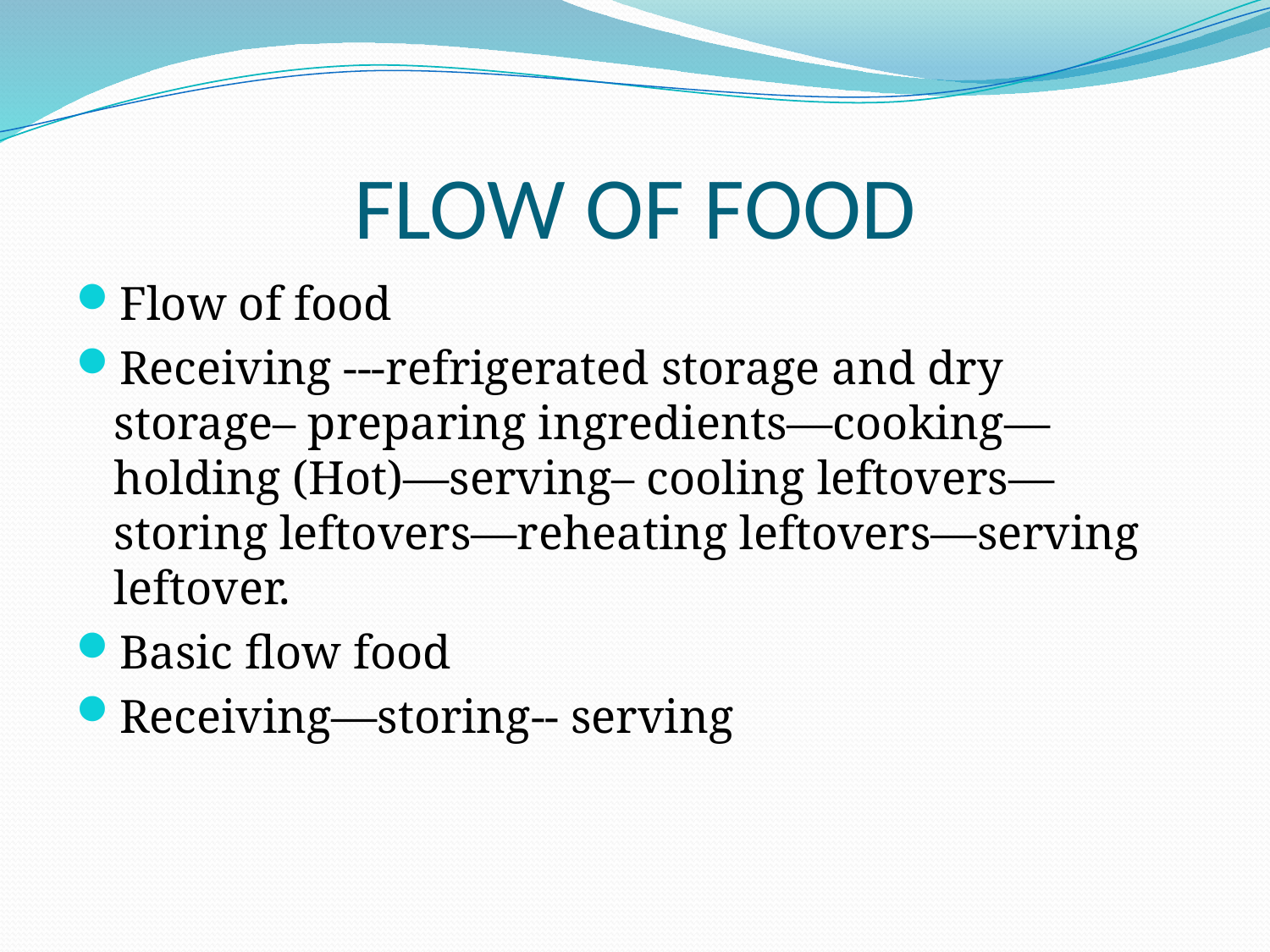

# FLOW OF FOOD
Flow of food
Receiving ---refrigerated storage and dry storage– preparing ingredients—cooking—holding (Hot)—serving– cooling leftovers—storing leftovers—reheating leftovers—serving leftover.
Basic flow food
Receiving—storing-- serving